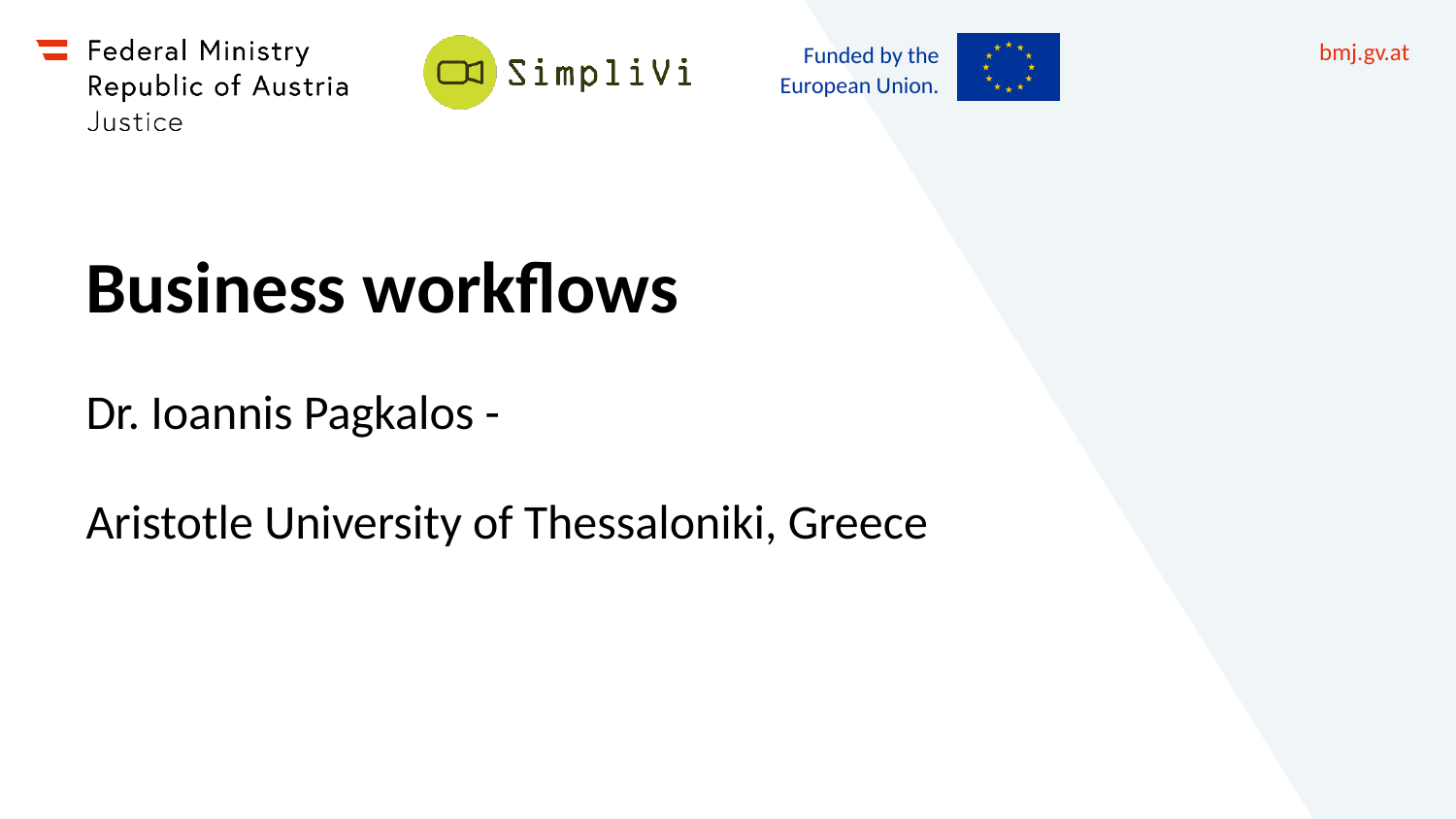

# Business workflows
Dr. Ioannis Pagkalos -
Aristotle University of Thessaloniki, Greece